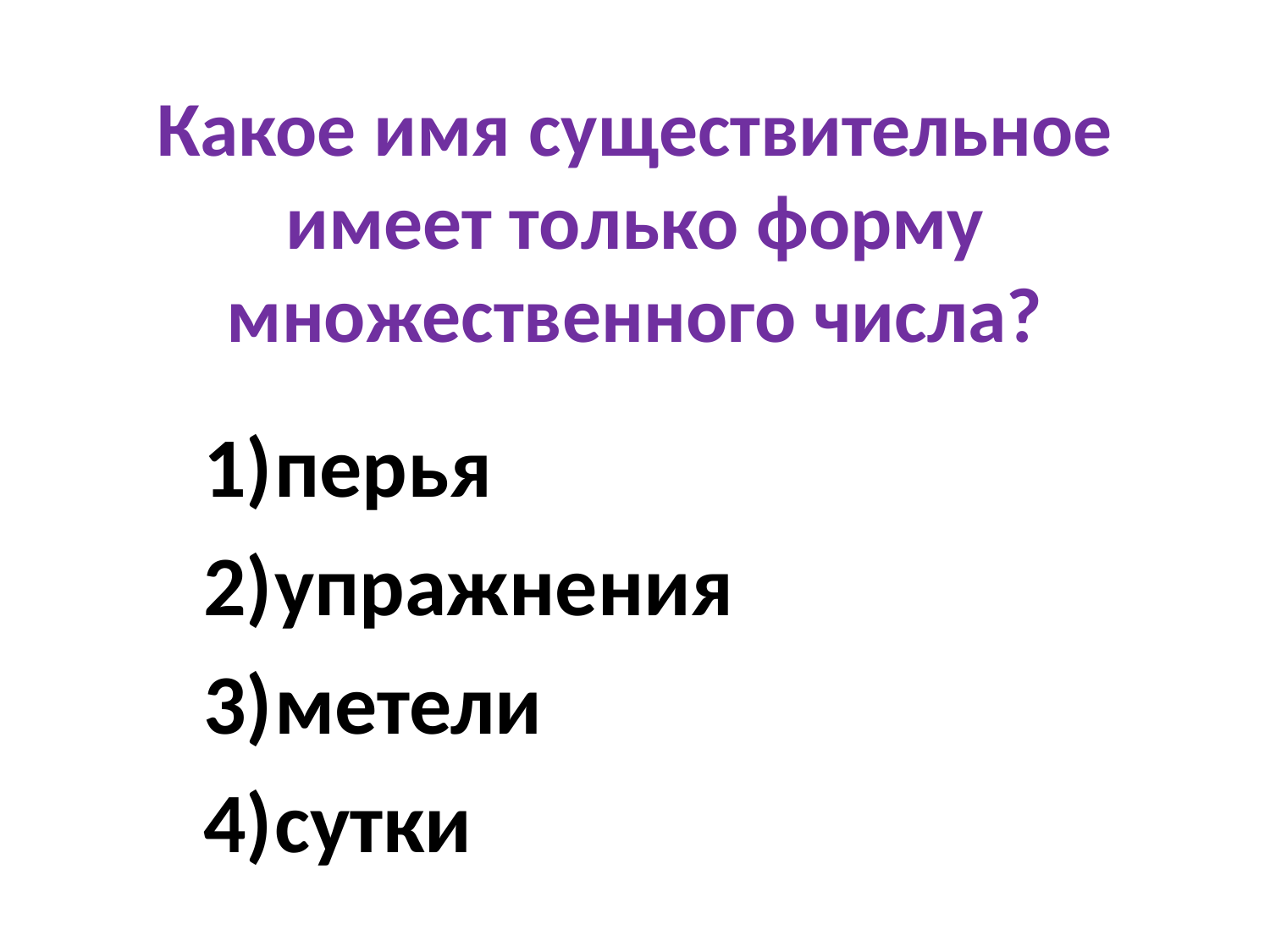

# Какое имя существительное имеет только форму множественного числа?
перья
упражнения
метели
сутки